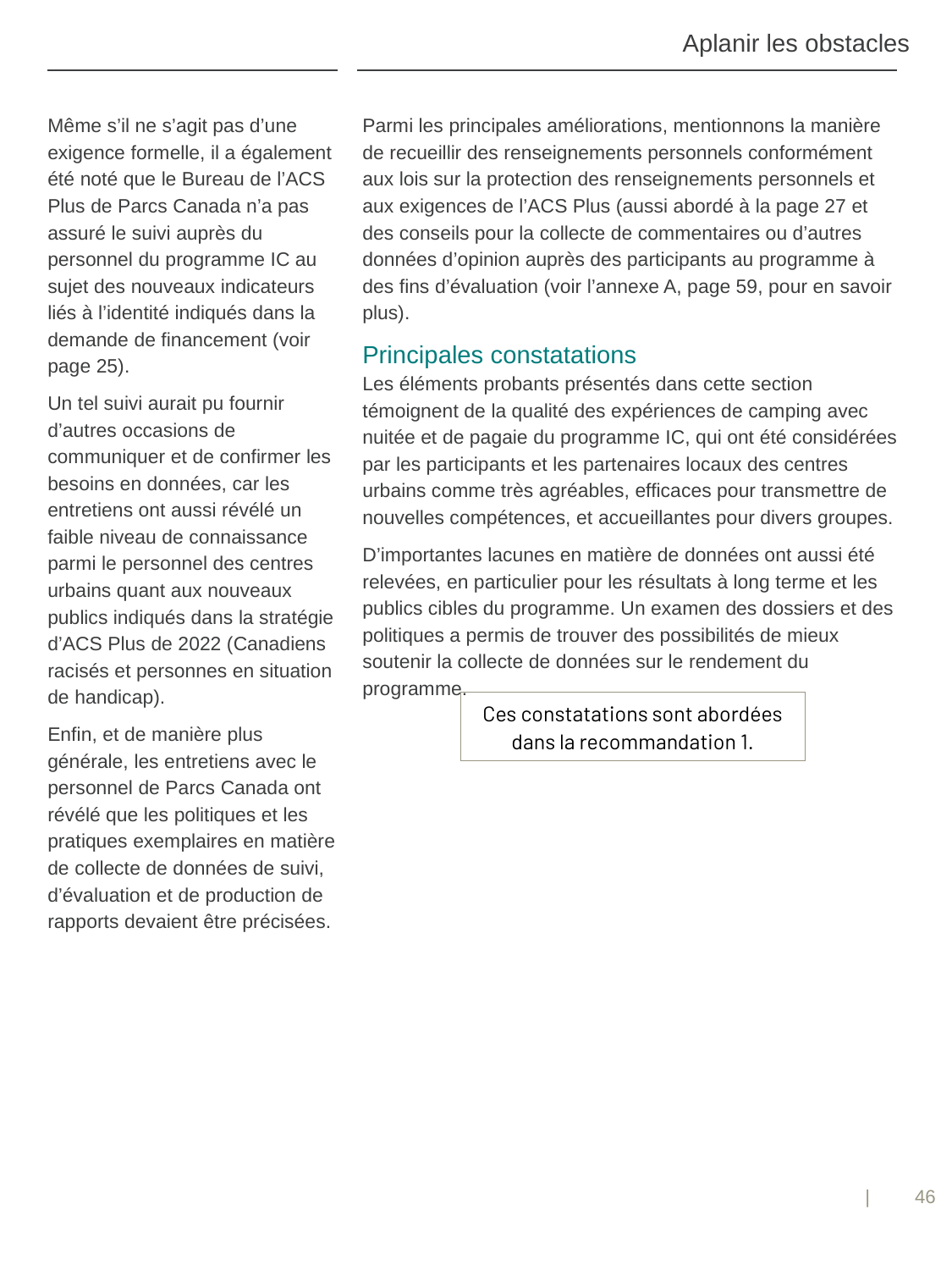

# Aplanir les obstacles
Même s’il ne s’agit pas d’une exigence formelle, il a également été noté que le Bureau de l’ACS Plus de Parcs Canada n’a pas assuré le suivi auprès du personnel du programme IC au sujet des nouveaux indicateurs liés à l’identité indiqués dans la demande de financement (voir page 25).
Un tel suivi aurait pu fournir d’autres occasions de communiquer et de confirmer les besoins en données, car les entretiens ont aussi révélé un faible niveau de connaissance parmi le personnel des centres urbains quant aux nouveaux publics indiqués dans la stratégie d’ACS Plus de 2022 (Canadiens racisés et personnes en situation de handicap).
Enfin, et de manière plus générale, les entretiens avec le personnel de Parcs Canada ont révélé que les politiques et les pratiques exemplaires en matière de collecte de données de suivi, d’évaluation et de production de rapports devaient être précisées.
Parmi les principales améliorations, mentionnons la manière de recueillir des renseignements personnels conformément aux lois sur la protection des renseignements personnels et aux exigences de l’ACS Plus (aussi abordé à la page 27 et des conseils pour la collecte de commentaires ou d’autres données d’opinion auprès des participants au programme à des fins d’évaluation (voir l’annexe A, page 59, pour en savoir plus).
Principales constatations
Les éléments probants présentés dans cette section témoignent de la qualité des expériences de camping avec nuitée et de pagaie du programme IC, qui ont été considérées par les participants et les partenaires locaux des centres urbains comme très agréables, efficaces pour transmettre de nouvelles compétences, et accueillantes pour divers groupes.
D’importantes lacunes en matière de données ont aussi été relevées, en particulier pour les résultats à long terme et les publics cibles du programme. Un examen des dossiers et des politiques a permis de trouver des possibilités de mieux soutenir la collecte de données sur le rendement du programme.

Ces constatations sont abordées dans la recommandation 1.